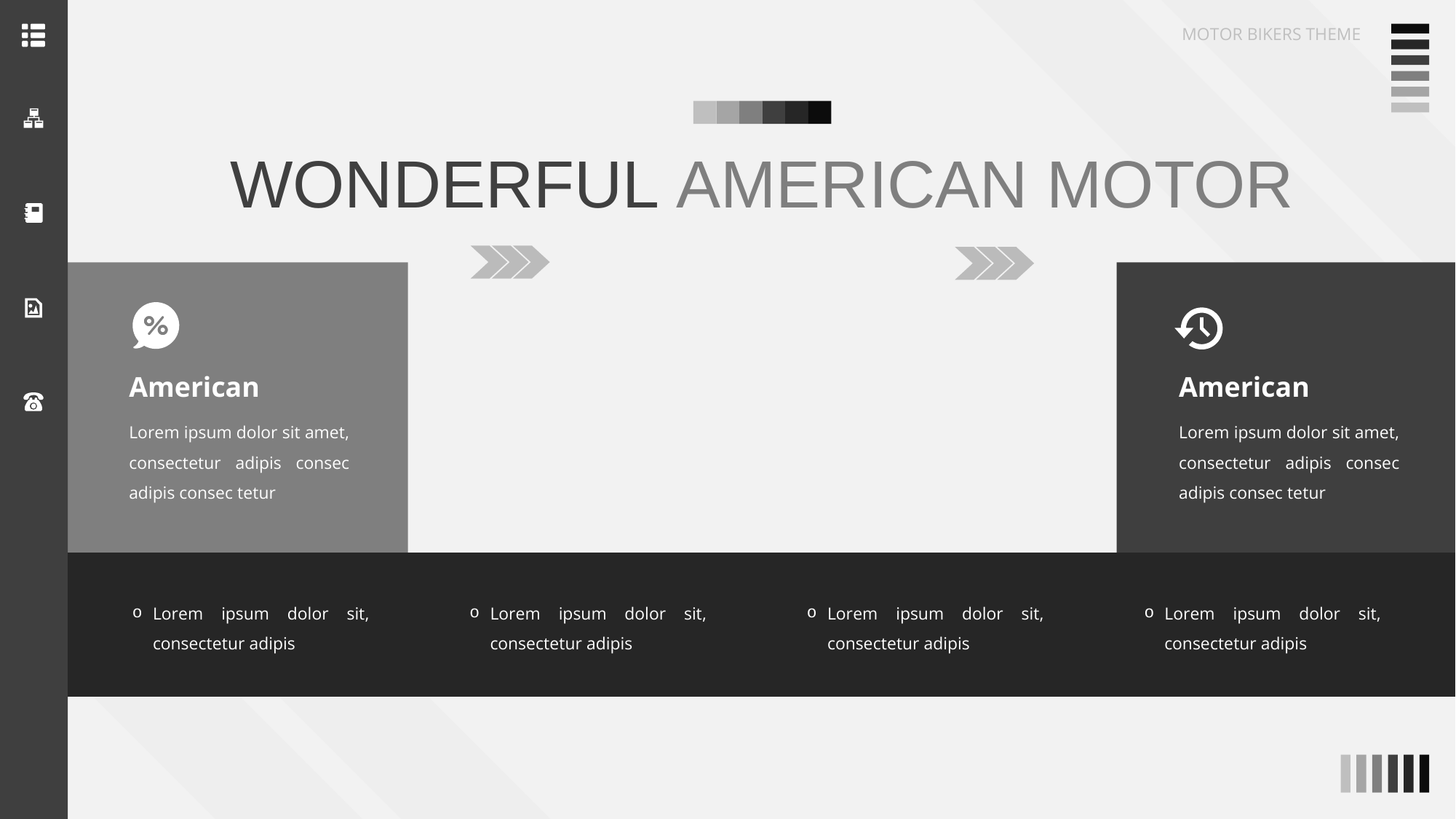

MOTOR BIKERS THEME

WONDERFUL AMERICAN MOTOR

American
Lorem ipsum dolor sit amet, consectetur adipis consec adipis consec tetur
American
Lorem ipsum dolor sit amet, consectetur adipis consec adipis consec tetur

Lorem ipsum dolor sit, consectetur adipis
Lorem ipsum dolor sit, consectetur adipis
Lorem ipsum dolor sit, consectetur adipis
Lorem ipsum dolor sit, consectetur adipis